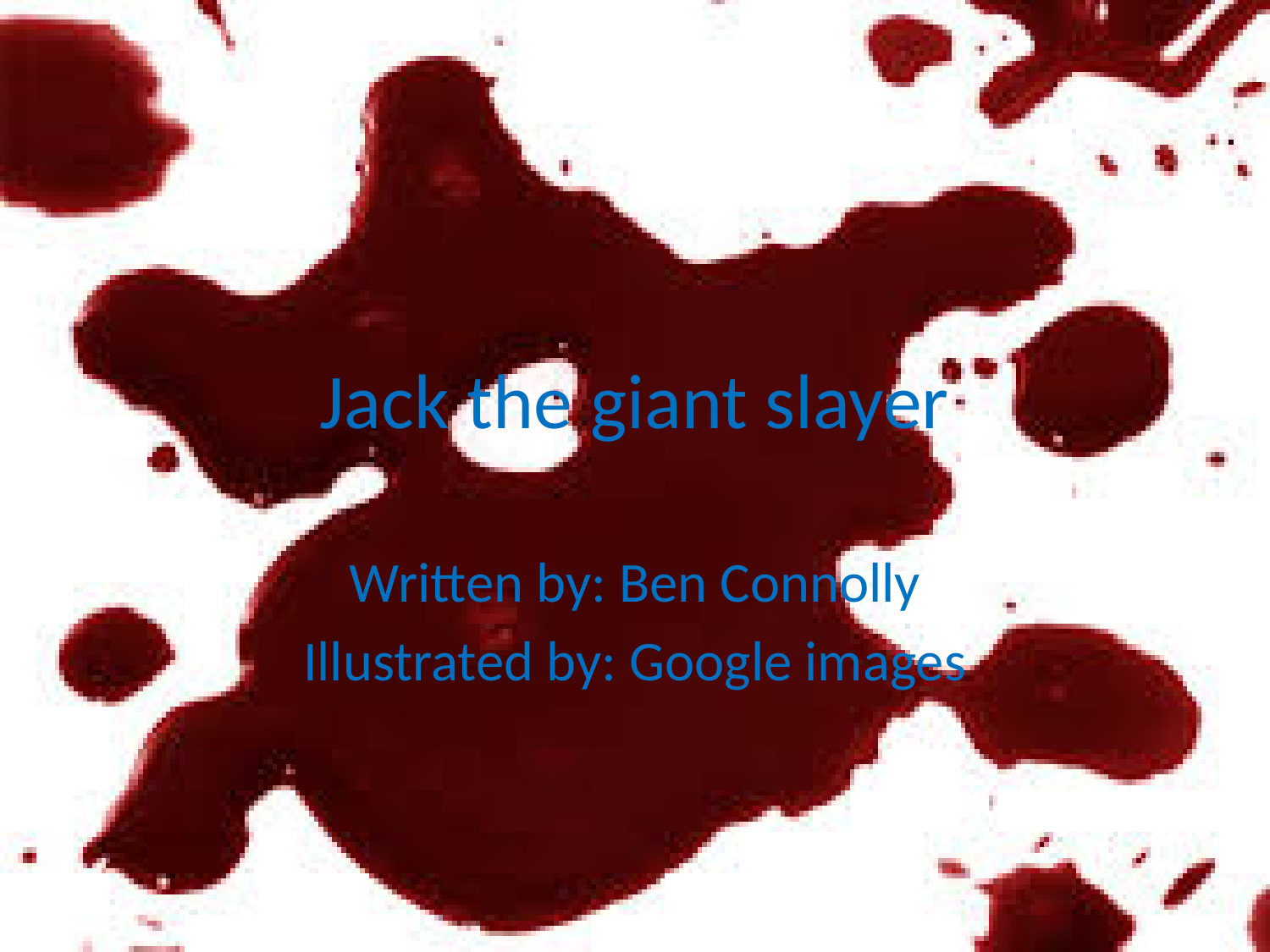

# Jack the giant slayer
Written by: Ben Connolly
Illustrated by: Google images